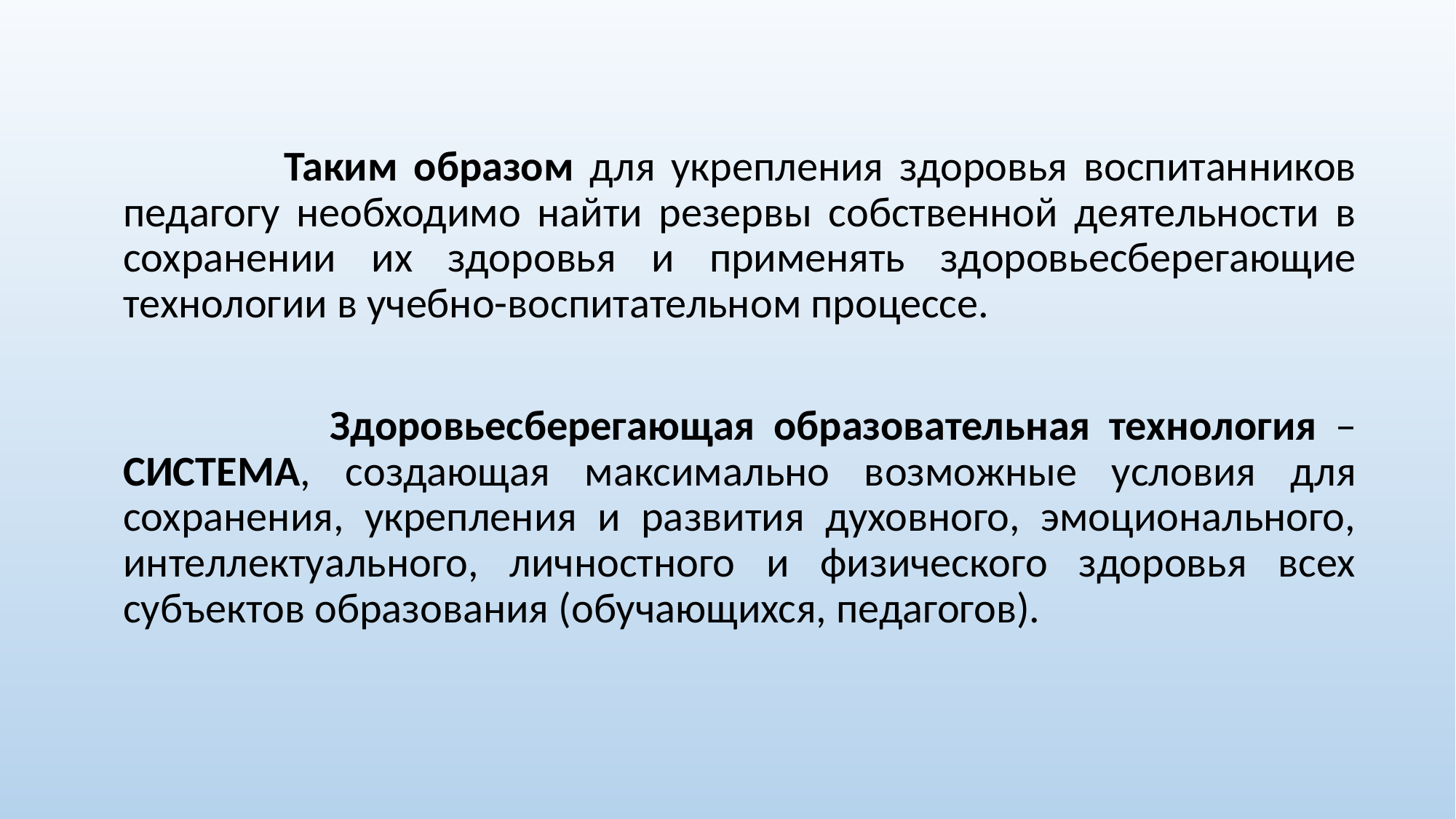

Таким образом для укрепления здоровья воспитанников педагогу необходимо найти резервы собственной деятельности в сохранении их здоровья и применять здоровьесберегающие технологии в учебно-воспитательном процессе.

           Здоровьесберегающая образовательная технология – СИСТЕМА, создающая максимально возможные условия для сохранения, укрепления и развития духовного, эмоционального, интеллектуального, личностного и физического здоровья всех субъектов образования (обучающихся, педагогов).